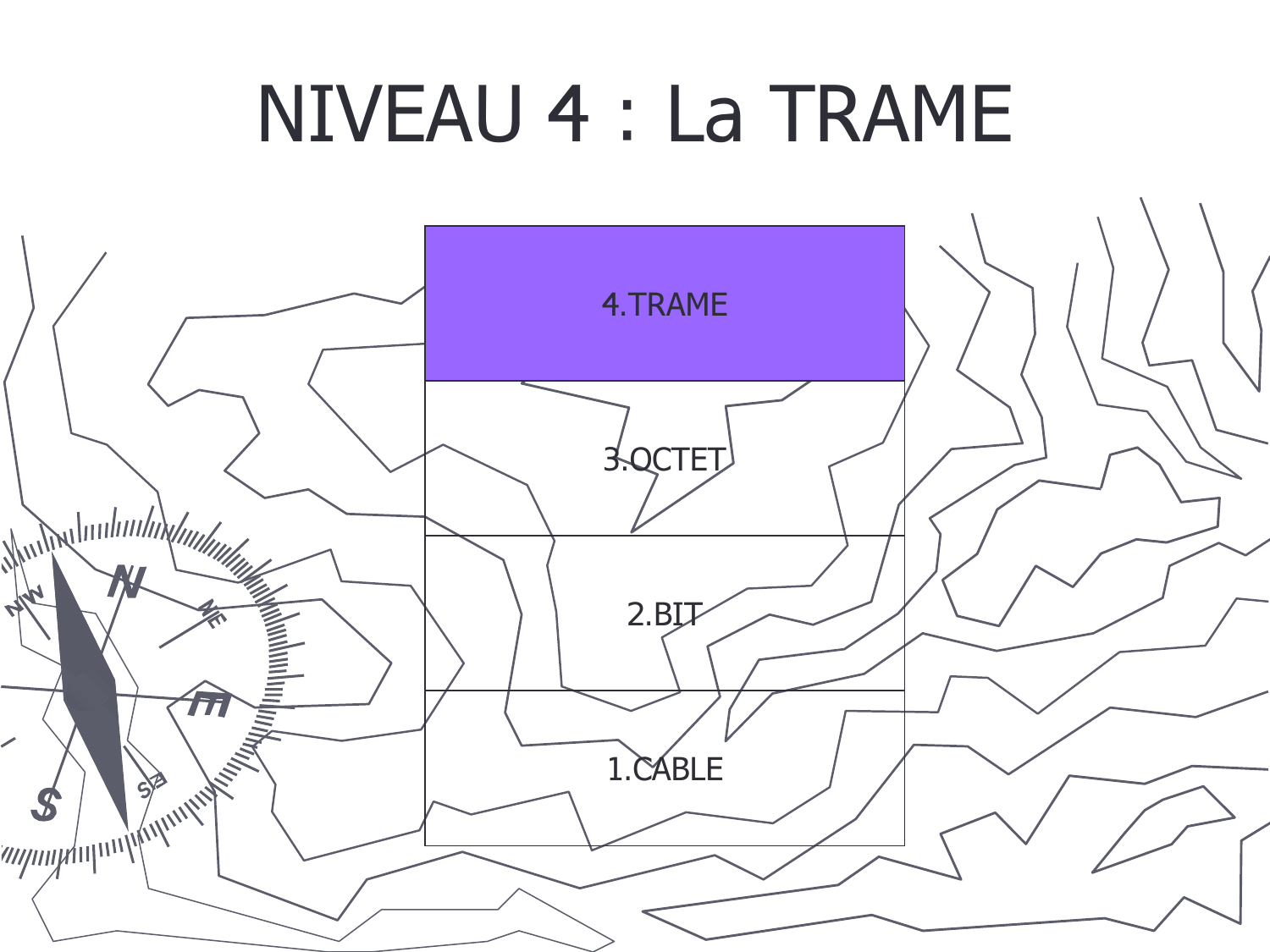

# NIVEAU 4 : La TRAME
4.TRAME
3.OCTET
2.BIT
1.CABLE